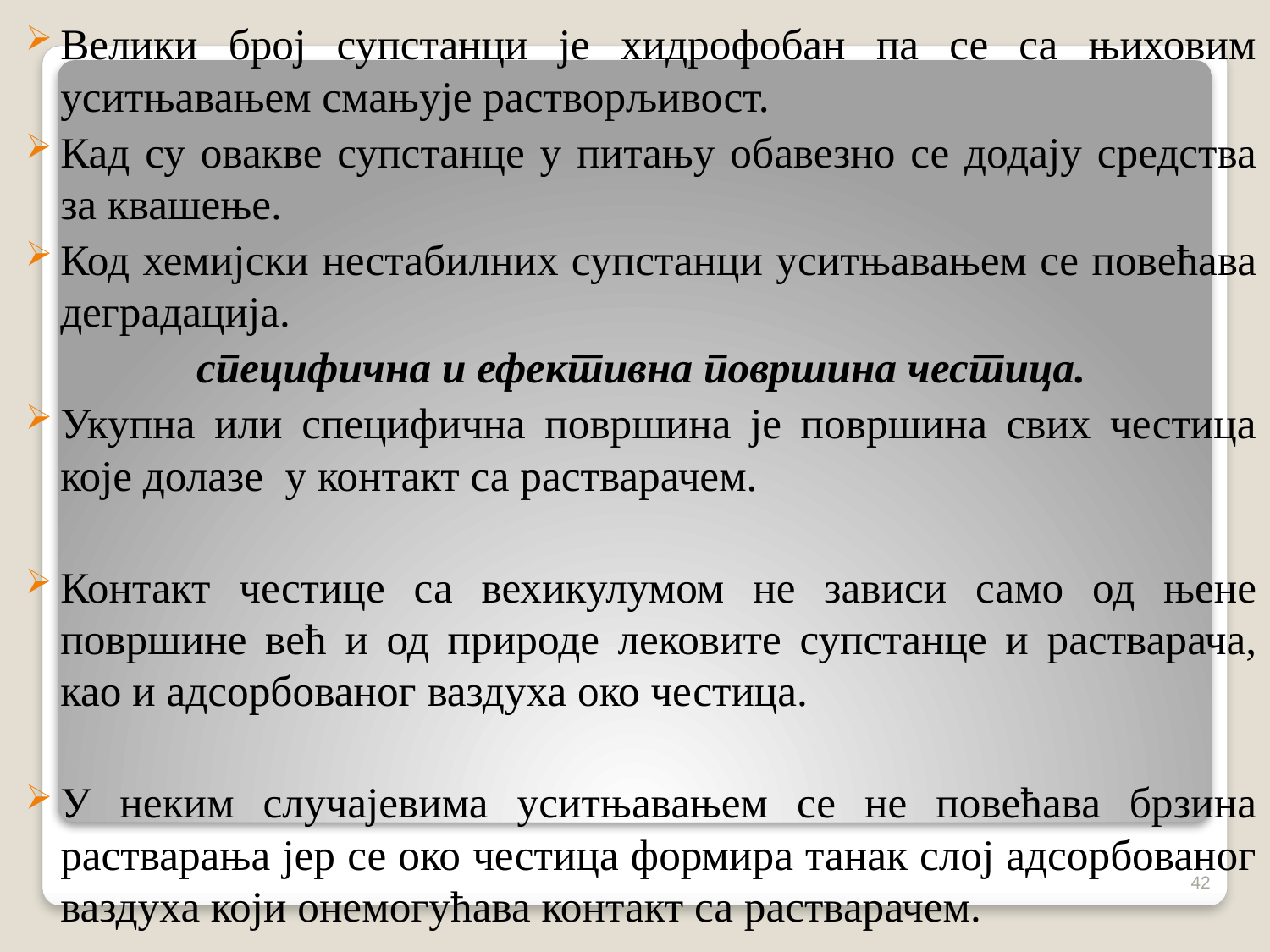

Велики број супстанци је хидрофобан па се са њиховим уситњавањем смањује растворљивост.
Кад су овакве супстанце у питању обавезно се додају средства за квашење.
Код хемијски нестабилних супстанци уситњавањем се повећава деградација.
специфична и ефективна површина честица.
Укупна или специфична површина је површина свих честица које долазе  у контакт са растварачем.

Контакт честице са вехикулумом не зависи само од њене површине већ и од природе лековите супстанце и растварача, као и адсорбованог ваздуха око честица.

У неким случајевима уситњавањем се не повећава брзина растварања јер се око честица формира танак слој адсорбованог ваздуха који онемогућава контакт са растварачем.

42